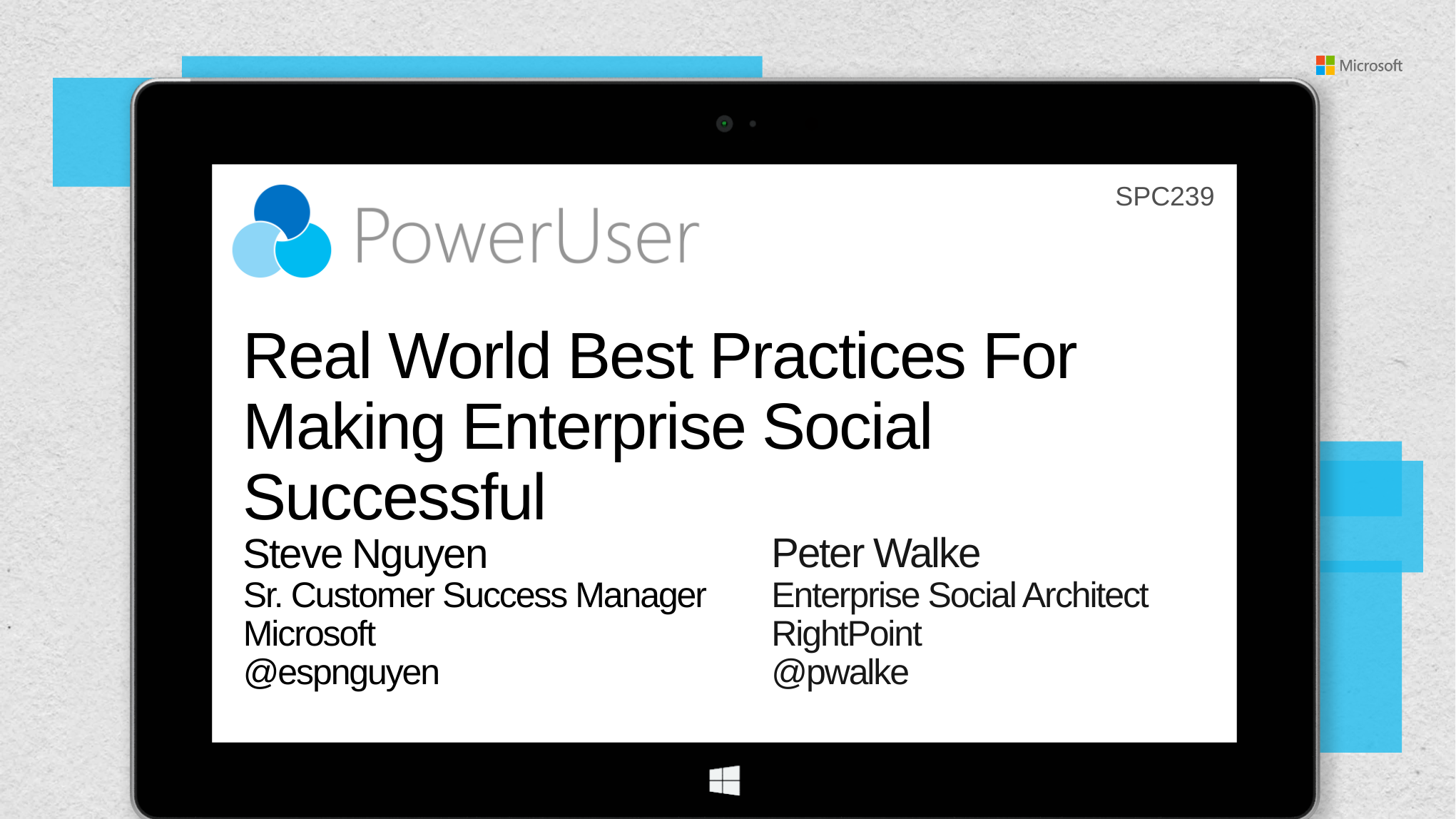

SPC239
# Real World Best Practices For Making Enterprise Social Successful
Peter Walke
Enterprise Social Architect
RightPoint
@pwalke
Steve Nguyen
Sr. Customer Success Manager
Microsoft
@espnguyen